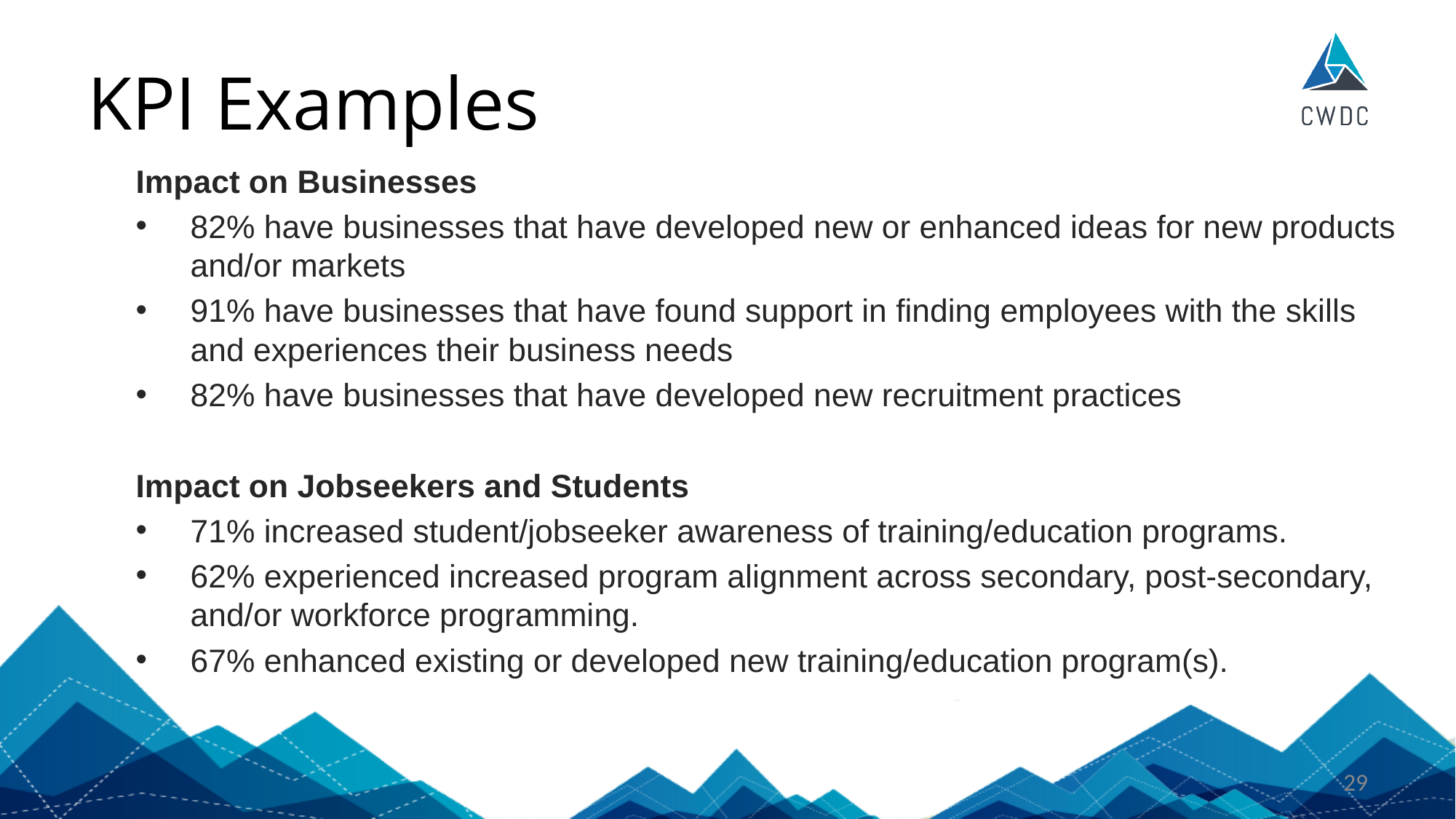

# KPI Examples
Impact on Businesses
82% have businesses that have developed new or enhanced ideas for new products and/or markets
91% have businesses that have found support in finding employees with the skills and experiences their business needs
82% have businesses that have developed new recruitment practices

Impact on Jobseekers and Students
71% increased student/jobseeker awareness of training/education programs.
62% experienced increased program alignment across secondary, post-secondary, and/or workforce programming.
67% enhanced existing or developed new training/education program(s).

29